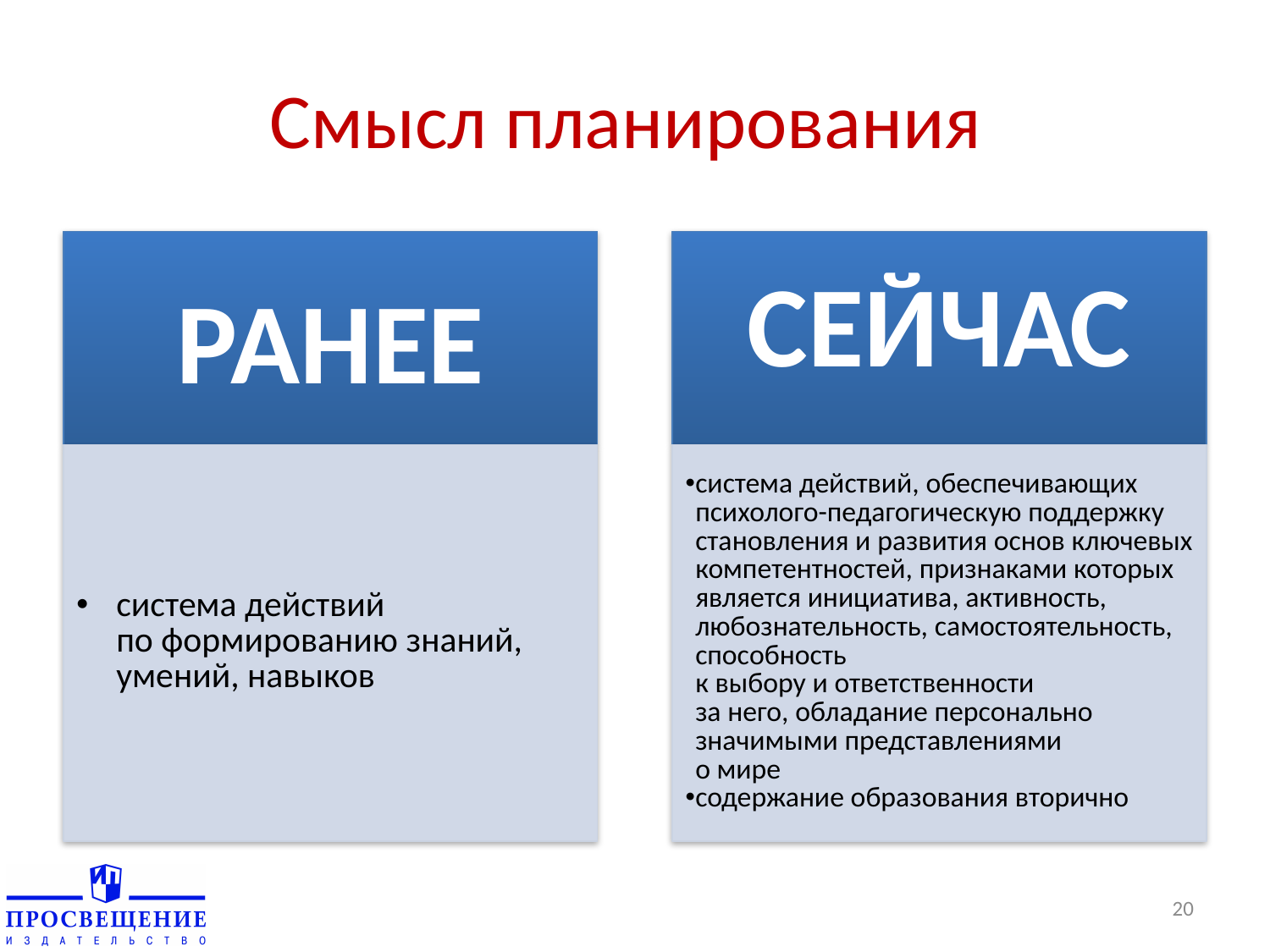

# Смысл планирования
РАНЕЕ
система действий
по формированию знаний, умений, навыков
СЕЙЧАС
система действий, обеспечивающих психолого-педагогическую поддержку становления и развития основ ключевых компетентностей, признаками которых является инициатива, активность, любознательность, самостоятельность, способность
к выбору и ответственности
за него, обладание персонально значимыми представлениями
о мире
содержание образования вторично
20